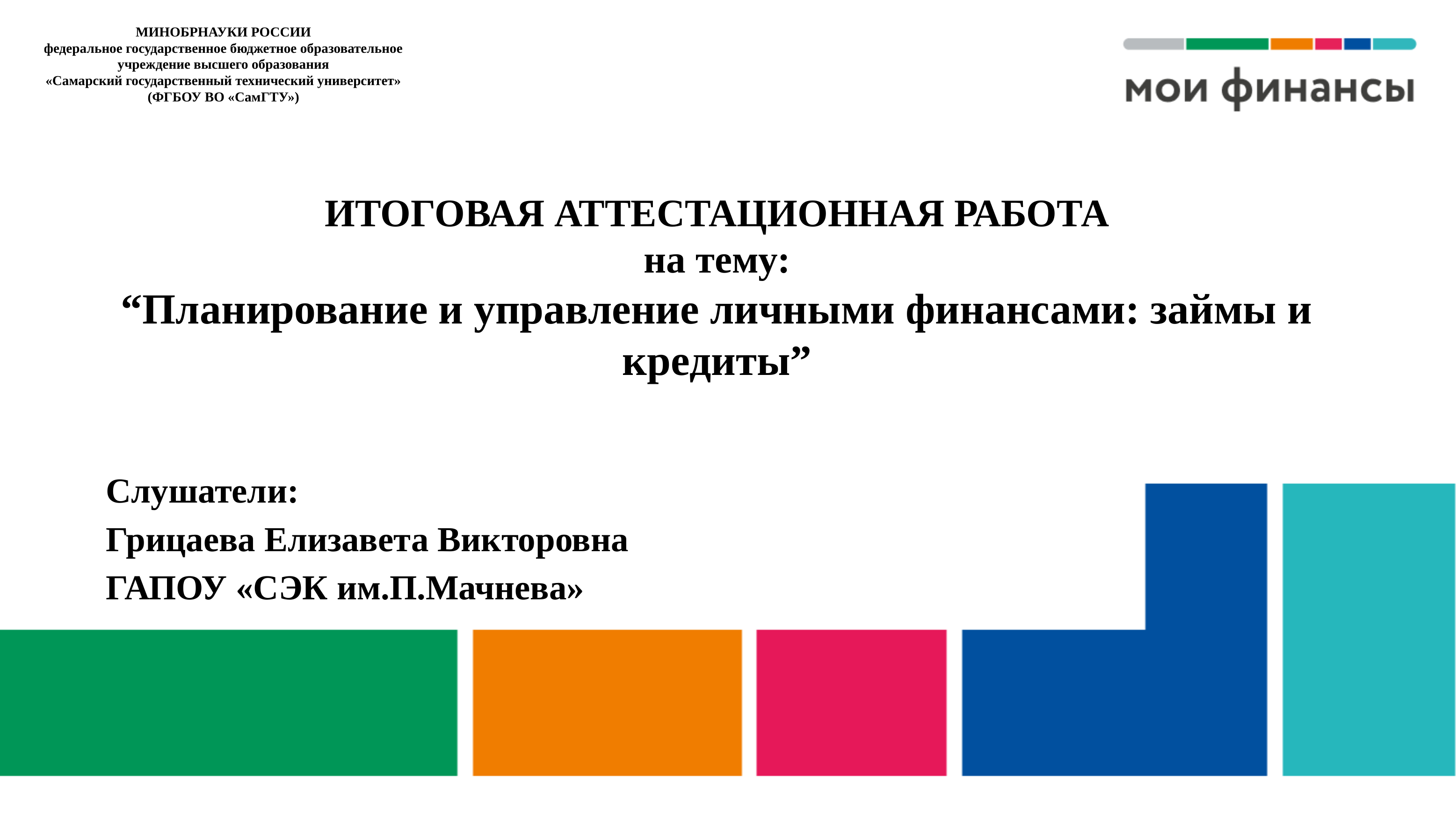

МИНОБРНАУКИ РОССИИ
федеральное государственное бюджетное образовательное учреждение высшего образования
«Самарский государственный технический университет»
(ФГБОУ ВО «СамГТУ»)
ИТОГОВАЯ АТТЕСТАЦИОННАЯ РАБОТА
на тему:
“Планирование и управление личными финансами: займы и кредиты”

Слушатели:
Грицаева Елизавета Викторовна
ГАПОУ «СЭК им.П.Мачнева»